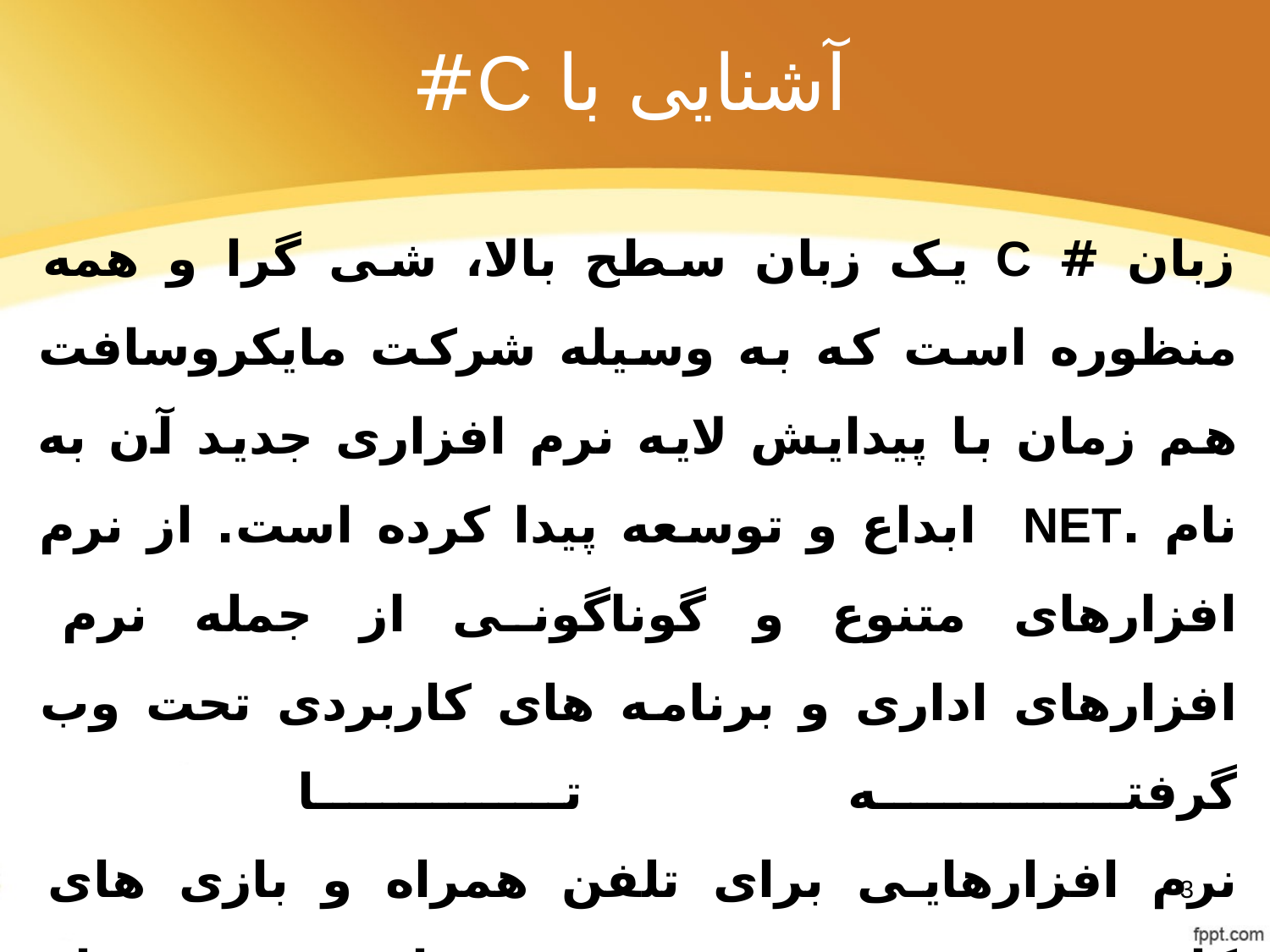

# آشنایی با C#
زبان # C یک زبان سطح بالا، شی گرا و همه منظوره است که به وسیله شرکت مایکروسافت هم زمان با پیدایش لایه نرم افزاری جدید آن به نام .NET  ابداع و توسعه پیدا کرده است. از نرم افزارهای متنوع و گوناگونی از جمله نرم افزارهای اداری و برنامه های کاربردی تحت وب گرفته تا
نرم افزارهایی برای تلفن همراه و بازی های کامپیوتری، با زبان
 #C و با استفاده از لایه .NET  تولید می شود.
C#  در انحصار و اختیار سازنده آن یعنی شرکت مایکروسافت است.
3